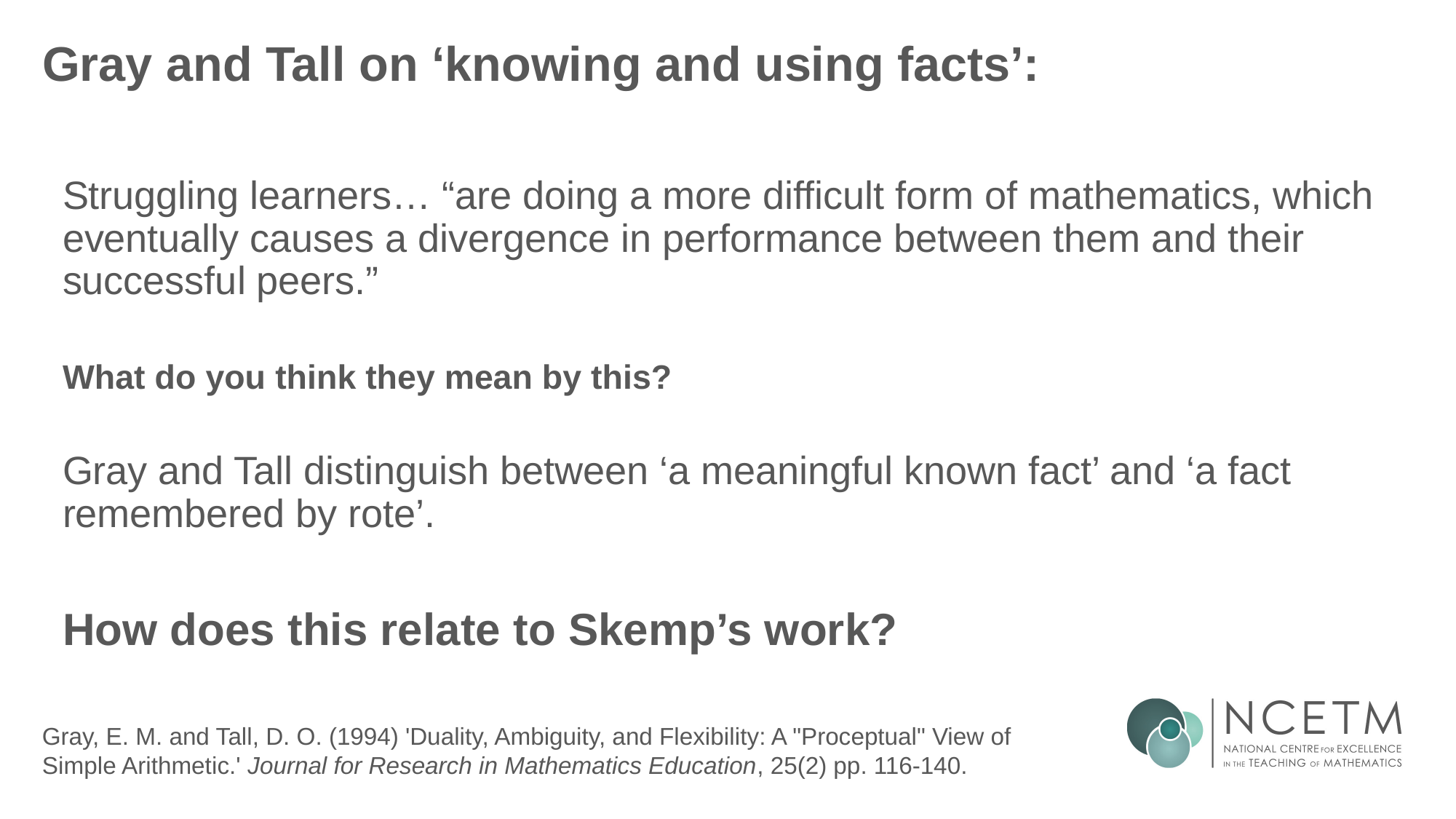

# Gray and Tall on ‘knowing and using facts’:
Struggling learners… “are doing a more difficult form of mathematics, which eventually causes a divergence in performance between them and their successful peers.”

What do you think they mean by this?

Gray and Tall distinguish between ‘a meaningful known fact’ and ‘a fact remembered by rote’.

How does this relate to Skemp’s work?
Gray, E. M. and Tall, D. O. (1994) 'Duality, Ambiguity, and Flexibility: A "Proceptual" View of Simple Arithmetic.' Journal for Research in Mathematics Education, 25(2) pp. 116-140.